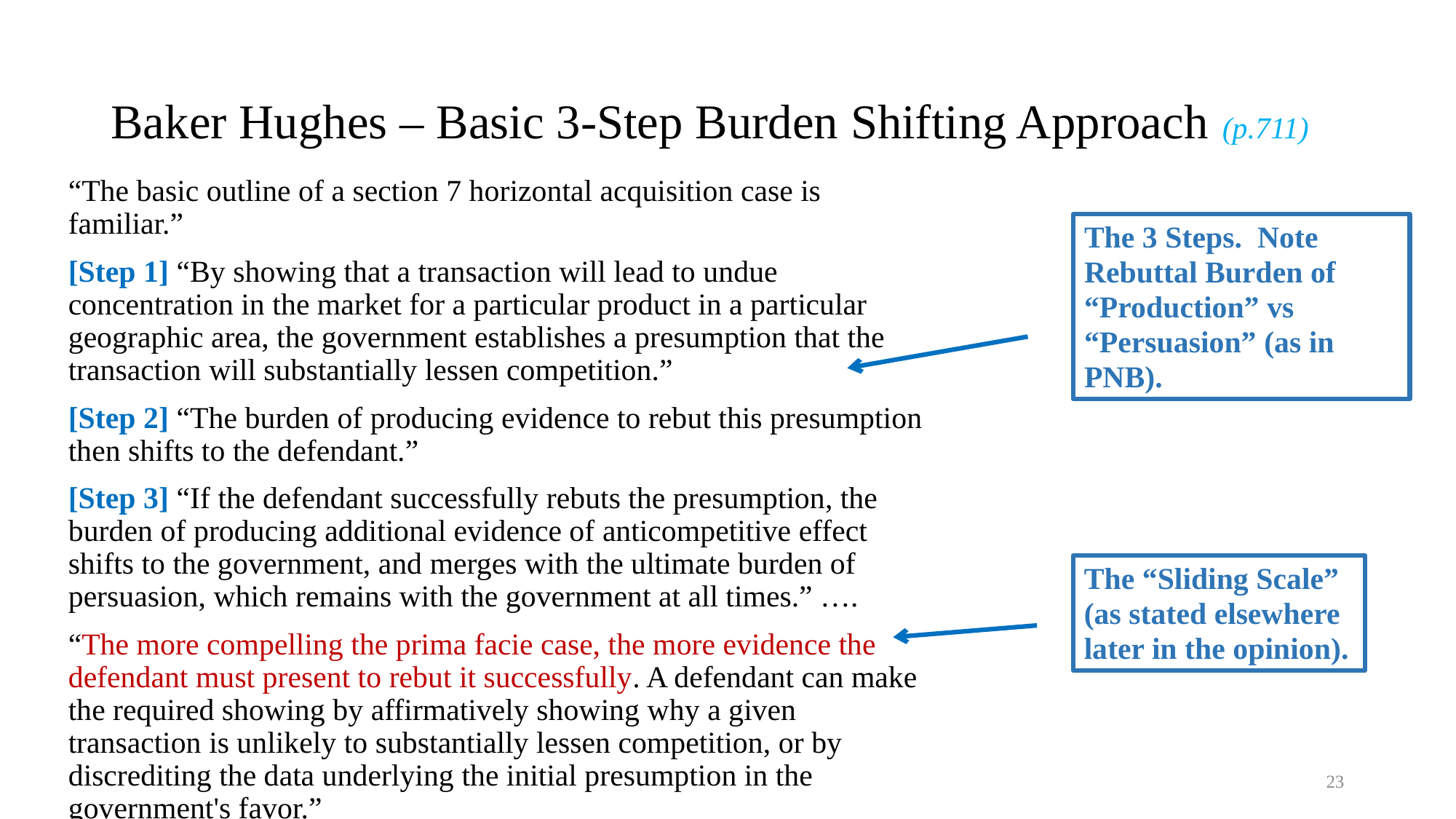

# Baker Hughes – Basic 3-Step Burden Shifting Approach (p.711)
“The basic outline of a section 7 horizontal acquisition case is familiar.”
[Step 1] “By showing that a transaction will lead to undue concentration in the market for a particular product in a particular geographic area, the government establishes a presumption that the transaction will substantially lessen competition.”
[Step 2] “The burden of producing evidence to rebut this presumption then shifts to the defendant.”
[Step 3] “If the defendant successfully rebuts the presumption, the burden of producing additional evidence of anticompetitive effect shifts to the government, and merges with the ultimate burden of persuasion, which remains with the government at all times.” ….
“The more compelling the prima facie case, the more evidence the defendant must present to rebut it successfully. A defendant can make the required showing by affirmatively showing why a given transaction is unlikely to substantially lessen competition, or by discrediting the data underlying the initial presumption in the government's favor.”

The 3 Steps.  Note Rebuttal Burden of “Production” vs “Persuasion” (as in PNB).
The “Sliding Scale” (as stated elsewhere later in the opinion).
23